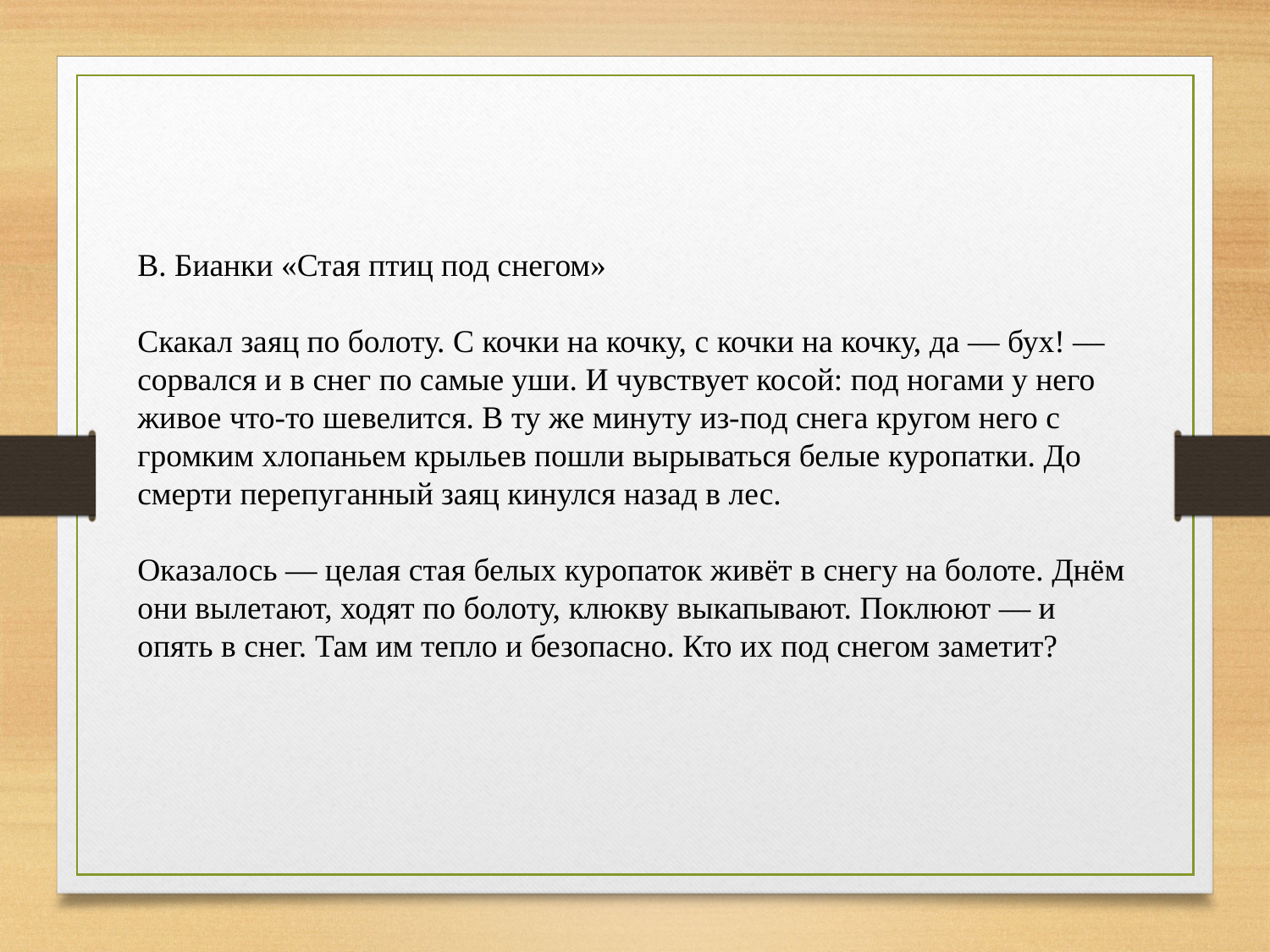

В. Бианки «Стая птиц под снегом»

Скакал заяц по болоту. С кочки на кочку, с кочки на кочку, да — бух! — сорвался и в снег по самые уши. И чувствует косой: под ногами у него живое что-то шевелится. В ту же минуту из-под снега кругом него с громким хлопаньем крыльев пошли вырываться белые куропатки. До смерти перепуганный заяц кинулся назад в лес.

Оказалось — целая стая белых куропаток живёт в снегу на болоте. Днём они вылетают, ходят по болоту, клюкву выкапывают. Поклюют — и опять в снег. Там им тепло и безопасно. Кто их под снегом заметит?